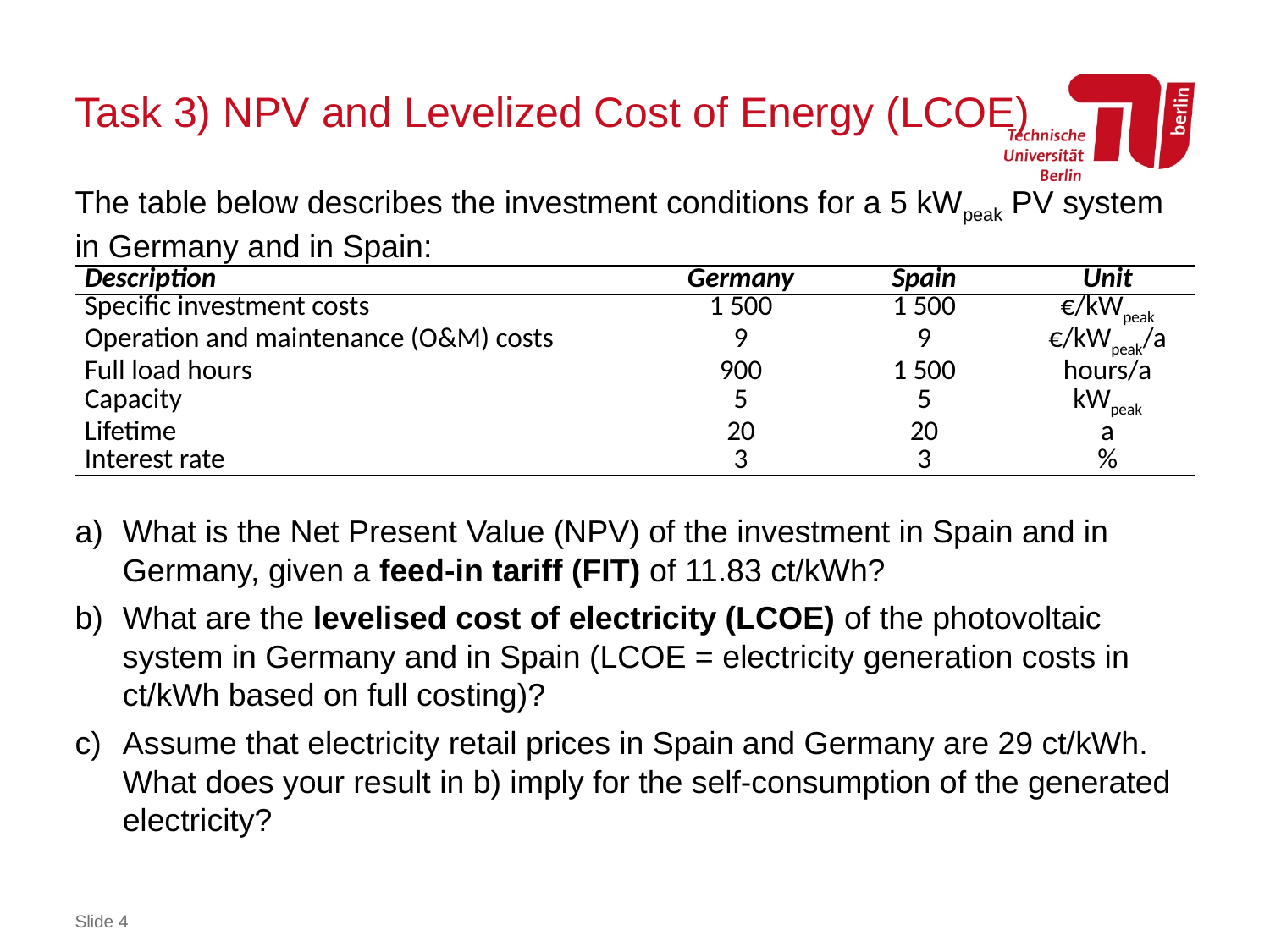

# Task 3) NPV and Levelized Cost of Energy (LCOE)
The table below describes the investment conditions for a 5 kWpeak PV system in Germany and in Spain:

What is the Net Present Value (NPV) of the investment in Spain and in Germany, given a feed-in tariff (FIT) of 11.83 ct/kWh?
What are the levelised cost of electricity (LCOE) of the photovoltaic system in Germany and in Spain (LCOE = electricity generation costs in ct/kWh based on full costing)?
Assume that electricity retail prices in Spain and Germany are 29 ct/kWh. What does your result in b) imply for the self-consumption of the generated electricity?

| Description | Germany | Spain | Unit |
| --- | --- | --- | --- |
| Specific investment costs | 1 500 | 1 500 | €/kWpeak |
| Operation and maintenance (O&M) costs | 9 | 9 | €/kWpeak/a |
| Full load hours | 900 | 1 500 | hours/a |
| Capacity | 5 | 5 | kWpeak |
| Lifetime | 20 | 20 | a |
| Interest rate | 3 | 3 | % |
Slide 4